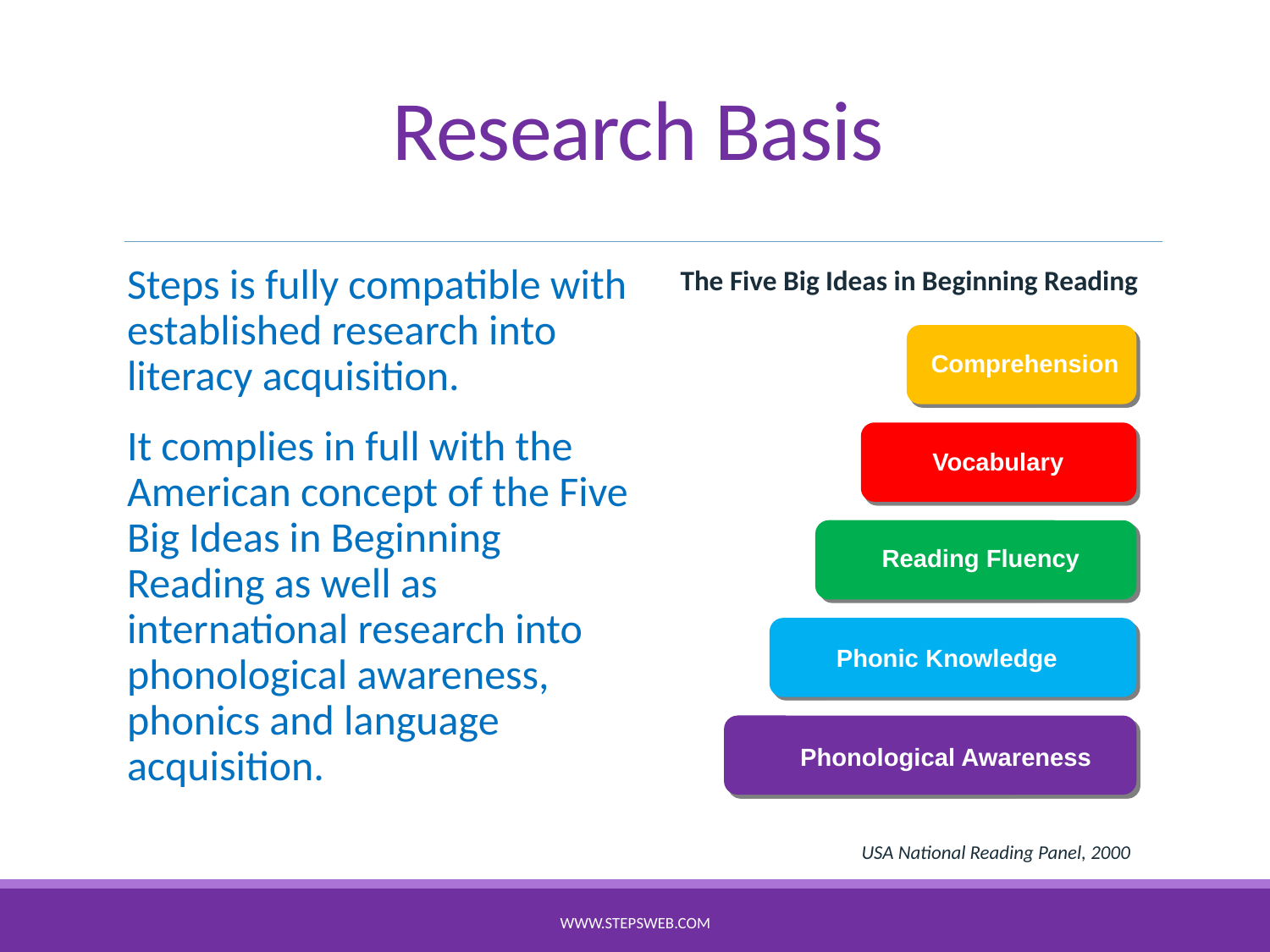

# Research Basis

Steps is fully compatible with established research into literacy acquisition.
It complies in full with the American concept of the Five Big Ideas in Beginning Reading as well as international research into phonological awareness, phonics and language acquisition.

 The Five Big Ideas in Beginning Reading

Comprehension

Vocabulary

Reading Fluency

Phonic Knowledge

Phonological Awareness
 USA National Reading Panel, 2000

www.stepsweb.com